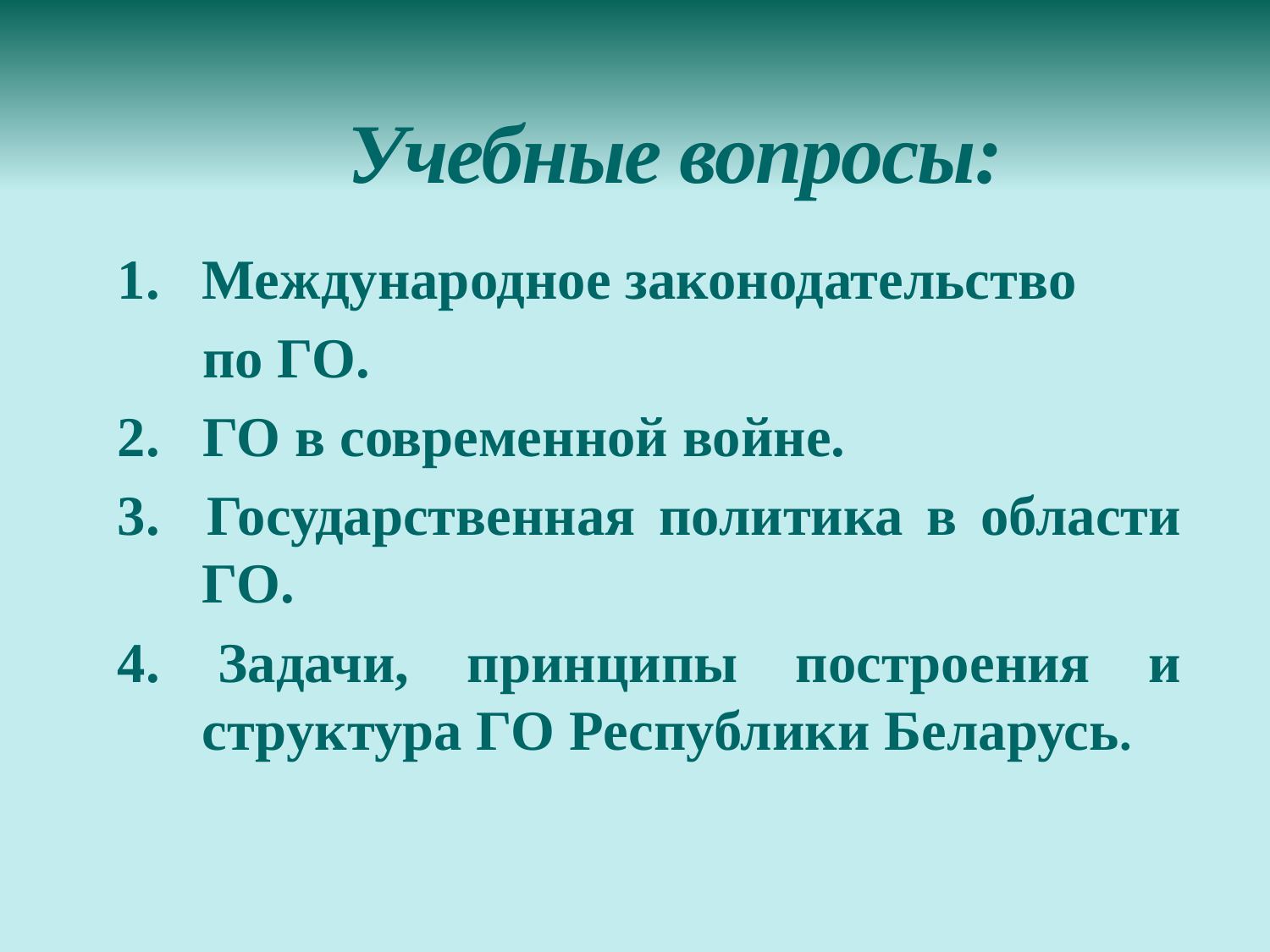

Учебные вопросы:
Международное законодательство
      по ГО.
2.   ГО в современной войне.
3.  Государственная политика в области ГО.
4. Задачи, принципы построения и структура ГО Республики Беларусь.